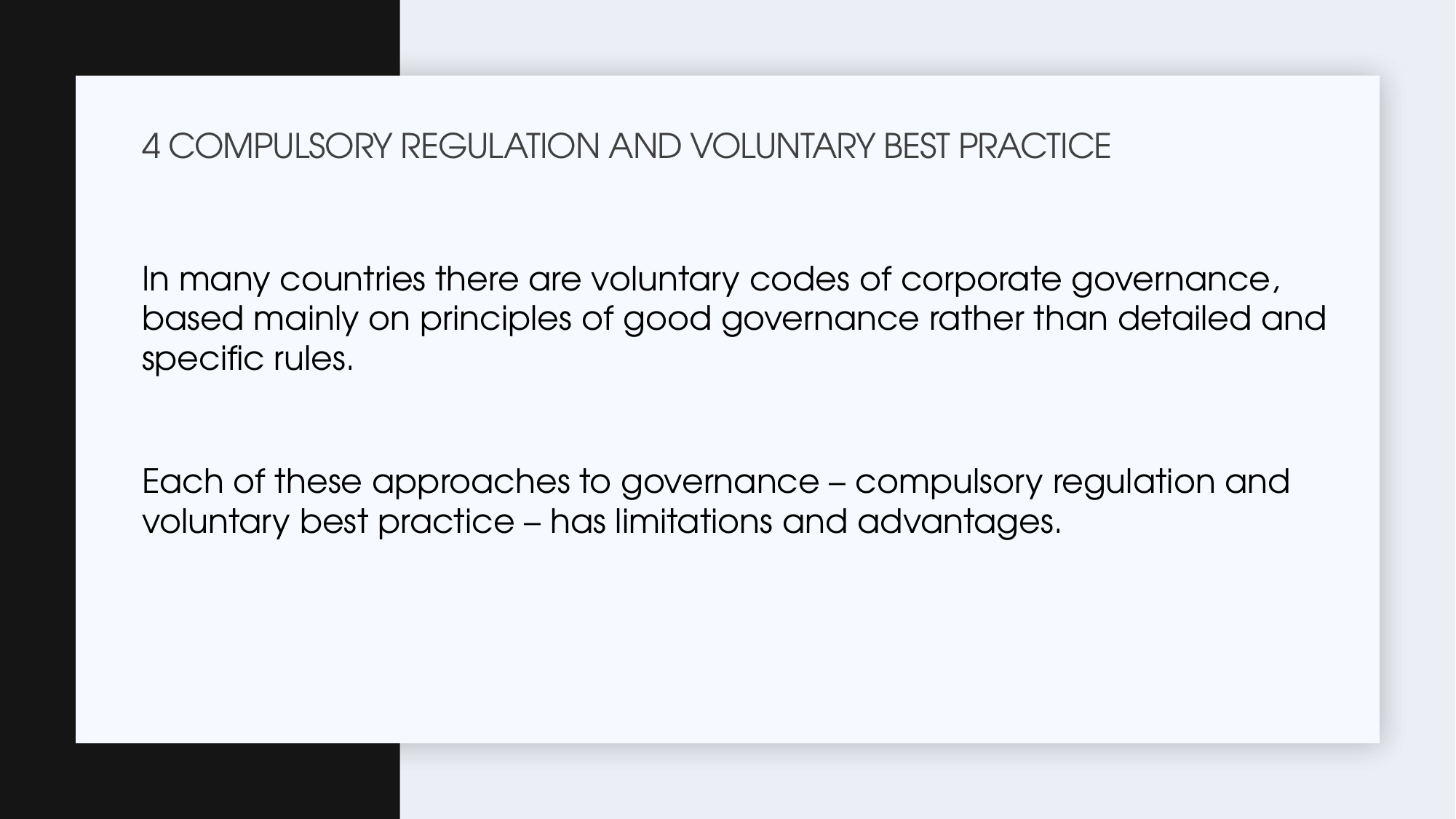

# 4 Compulsory regulation and voluntary best practice
In many countries there are voluntary codes of corporate governance, based mainly on principles of good governance rather than detailed and speciﬁc rules.

Each of these approaches to governance – compulsory regulation and voluntary best practice – has limitations and advantages.